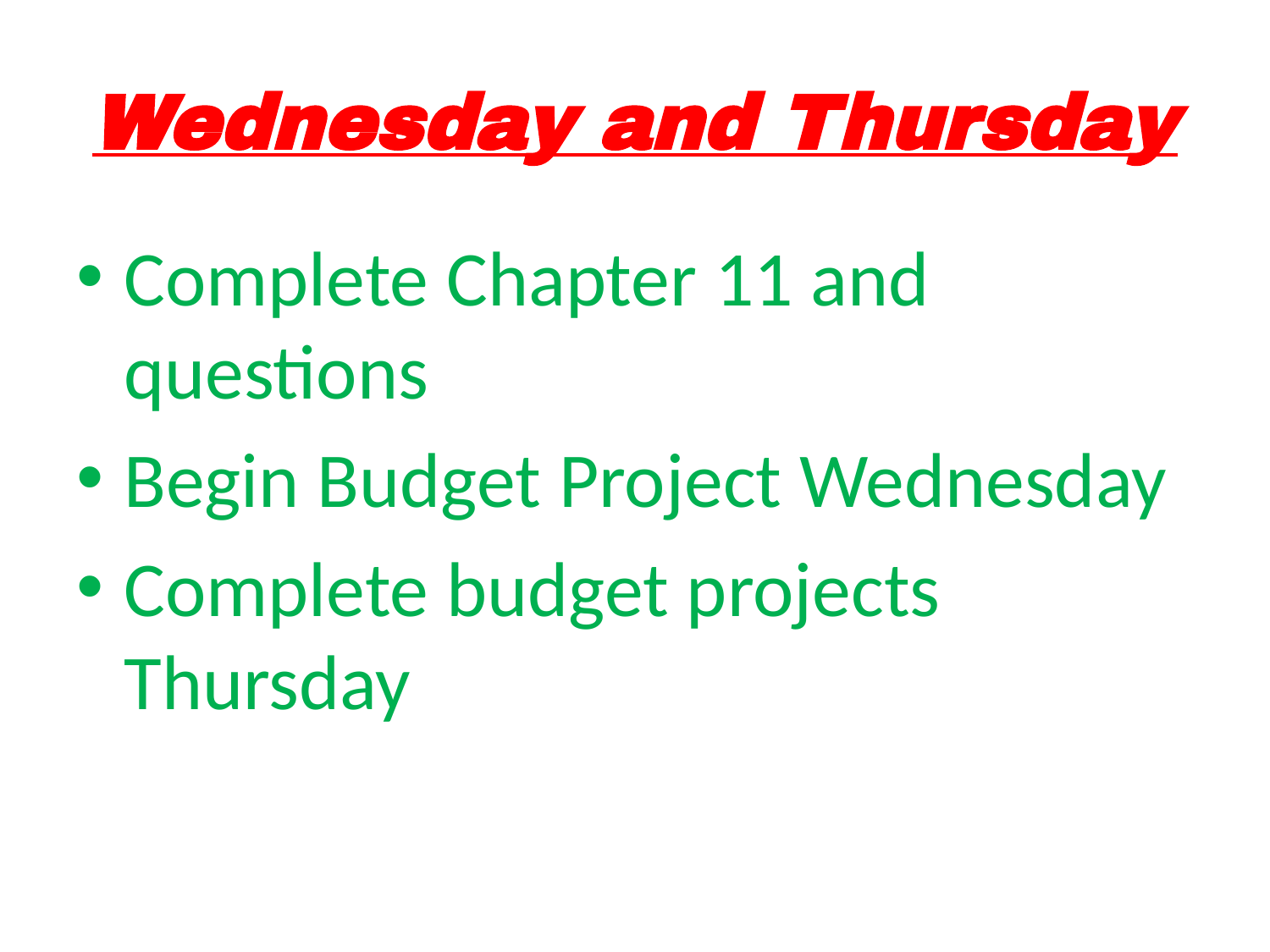

# Wednesday and Thursday
Complete Chapter 11 and questions
Begin Budget Project Wednesday
Complete budget projects Thursday